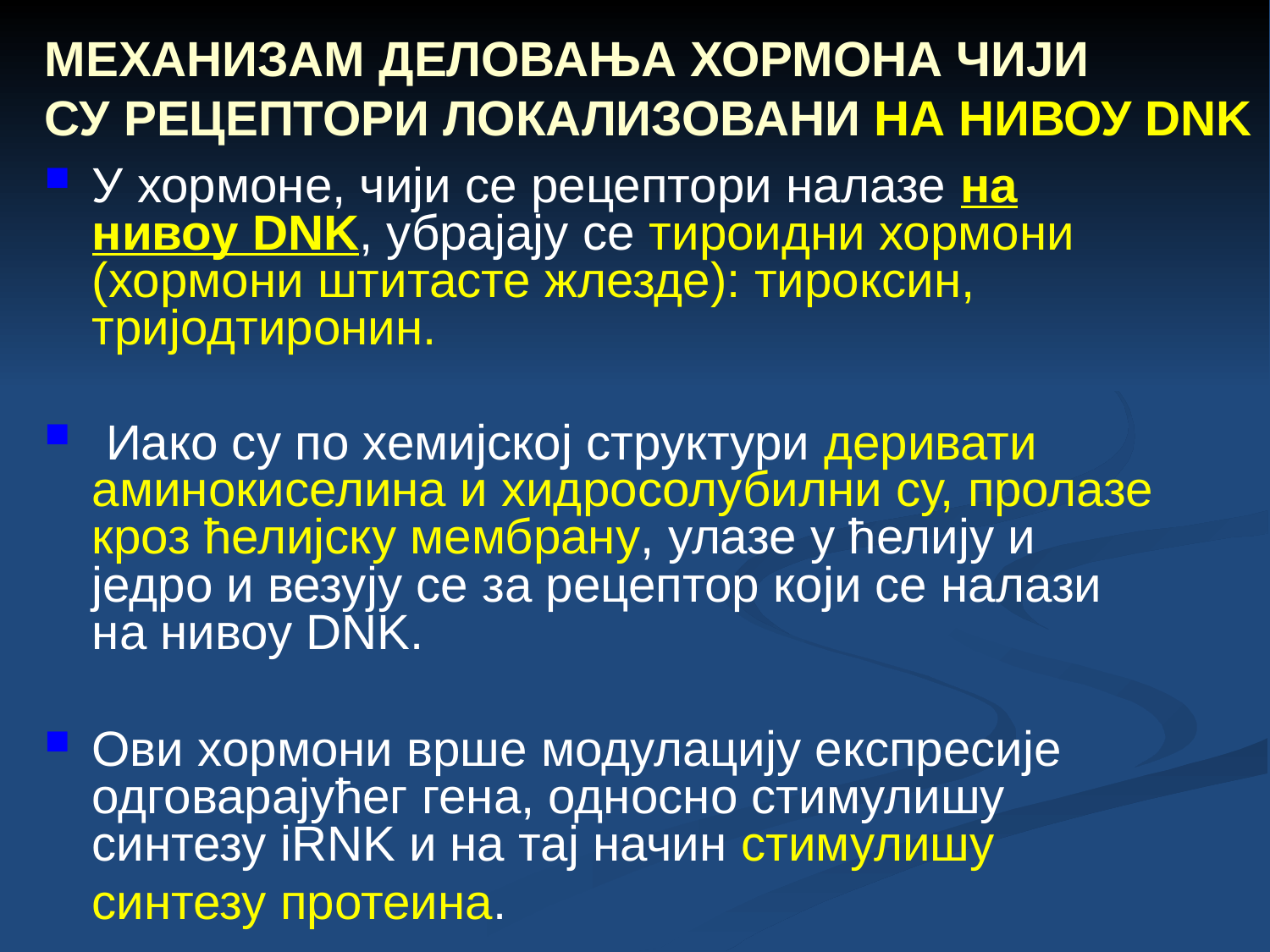

МЕХАНИЗАМ ДЕЛОВАЊА ХОРМОНА ЧИЈИ
СУ РЕЦЕПТОРИ ЛОКАЛИЗОВАНИ НА НИВОУ DNK
У хормоне, чији се рецептори налазе на нивоу DNK, убрајају се тироидни хормони (хормони штитасте жлезде): тироксин, тријодтиронин.

 Иако су по хемијској структури деривати аминокиселина и хидросолубилни су, пролазе кроз ћелијску мембрану, улазе у ћелију и једро и везују се за рецептор који се налази на нивоу DNK.

Ови хормони врше модулацију експресије одговарајућег гена, односно стимулишу синтезу iRNK и на тај начин стимулишу синтезу протеина.